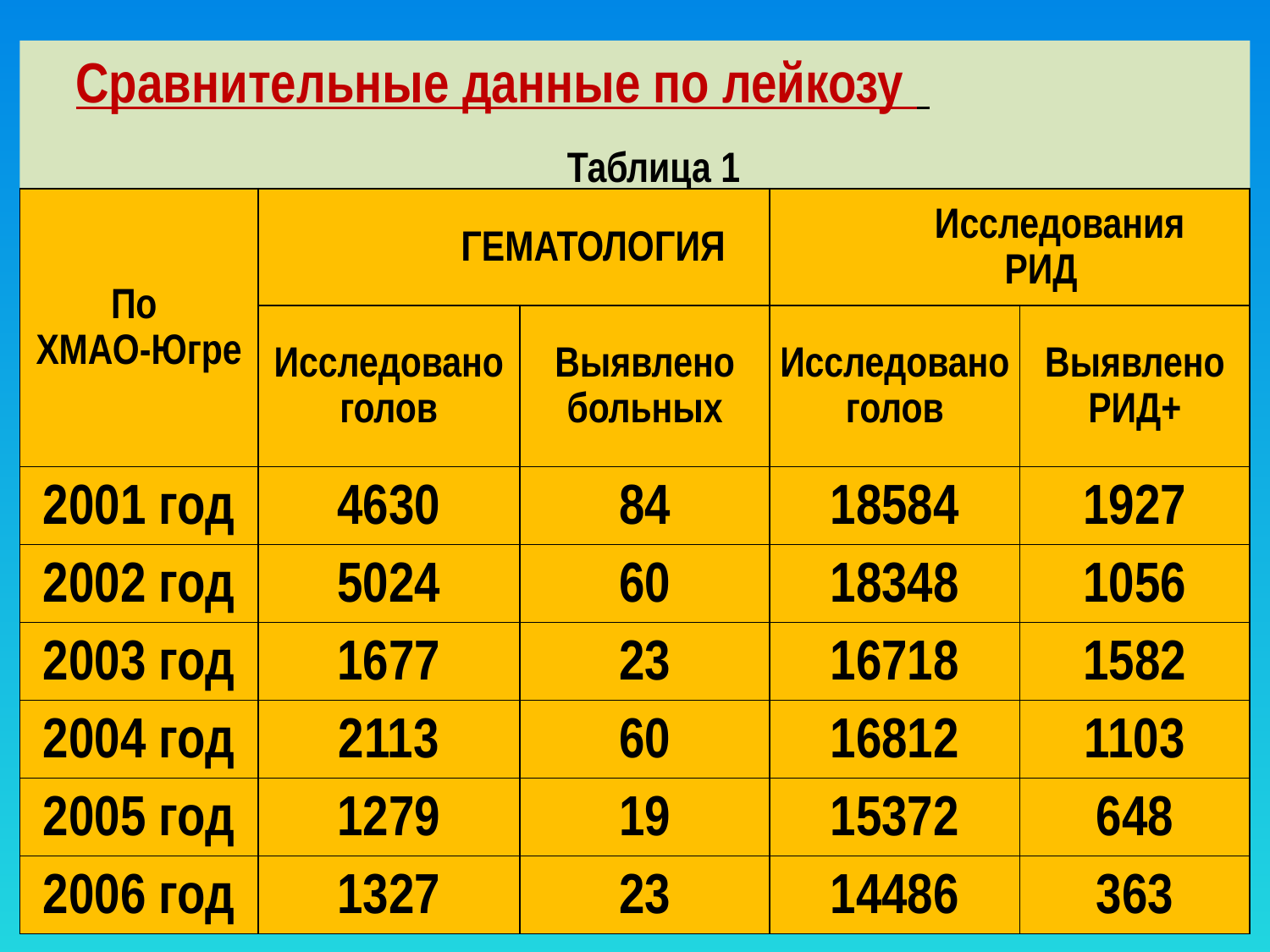

Сравнительные данные по лейкозу

Таблица 1
| По ХМАО-Югре | ГЕМАТОЛОГИЯ |  | Исследования РИД |  |
| --- | --- | --- | --- | --- |
|  | Исследовано голов | Выявлено больных | Исследовано голов | Выявлено РИД+ |
| 2001 год | 4630 | 84 | 18584 | 1927 |
| 2002 год | 5024 | 60 | 18348 | 1056 |
| 2003 год | 1677 | 23 | 16718 | 1582 |
| 2004 год | 2113 | 60 | 16812 | 1103 |
| 2005 год | 1279 | 19 | 15372 | 648 |
| 2006 год | 1327 | 23 | 14486 | 363 |